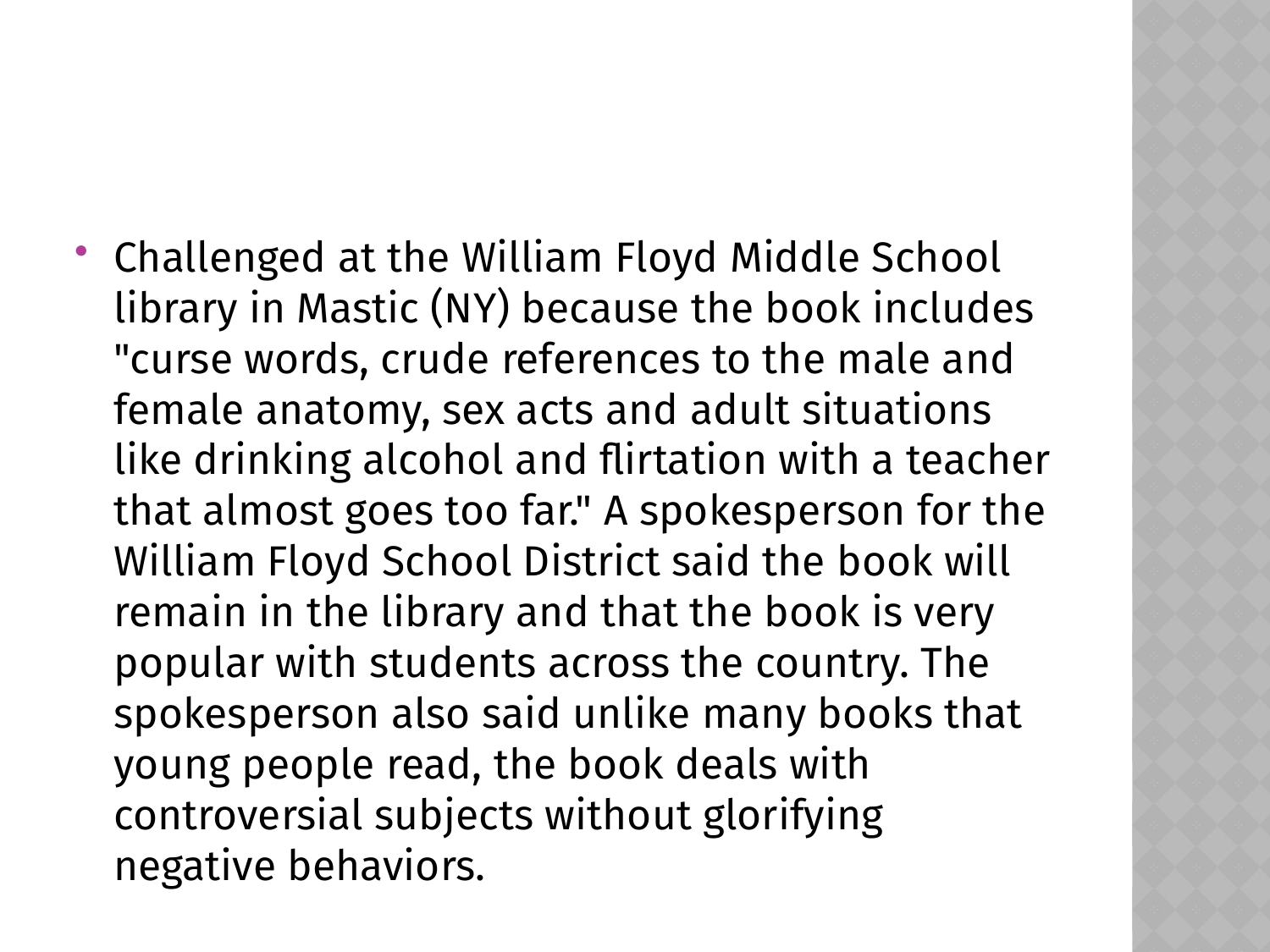

#
Challenged at the William Floyd Middle School library in Mastic (NY) because the book includes "curse words, crude references to the male and female anatomy, sex acts and adult situations like drinking alcohol and flirtation with a teacher that almost goes too far." A spokesperson for the William Floyd School District said the book will remain in the library and that the book is very popular with students across the country. The spokesperson also said unlike many books that young people read, the book deals with controversial subjects without glorifying negative behaviors.